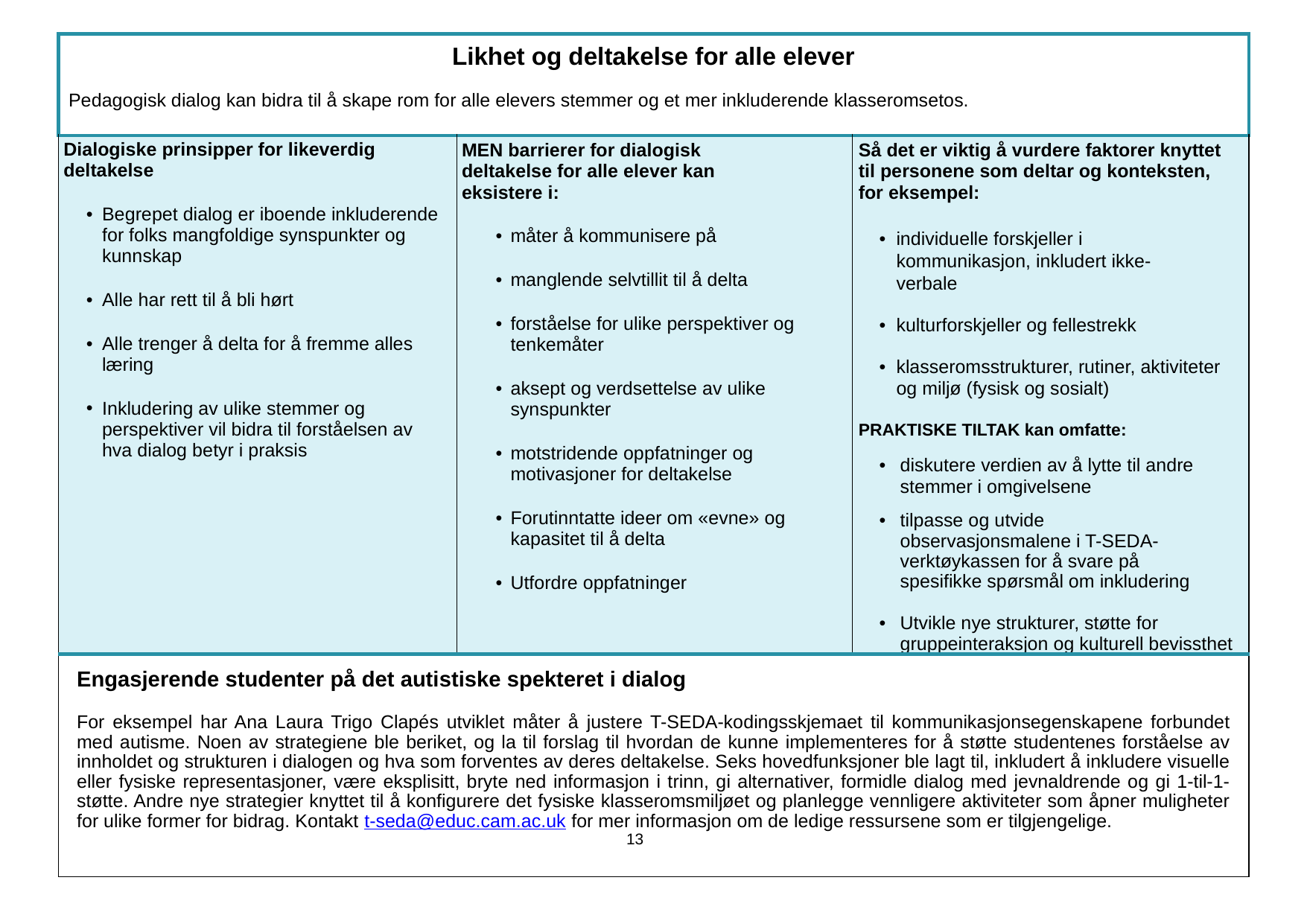

| Likhet og deltakelse for alle elever Pedagogisk dialog kan bidra til å skape rom for alle elevers stemmer og et mer inkluderende klasseromsetos. |  |  |
| --- | --- | --- |
| Dialogiske prinsipper for likeverdig deltakelse Begrepet dialog er iboende inkluderende for folks mangfoldige synspunkter og kunnskap Alle har rett til å bli hørt Alle trenger å delta for å fremme alles læring Inkludering av ulike stemmer og perspektiver vil bidra til forståelsen av hva dialog betyr i praksis | MEN barrierer for dialogisk deltakelse for alle elever kan eksistere i: måter å kommunisere på manglende selvtillit til å delta forståelse for ulike perspektiver og tenkemåter aksept og verdsettelse av ulike synspunkter motstridende oppfatninger og motivasjoner for deltakelse Forutinntatte ideer om «evne» og kapasitet til å delta Utfordre oppfatninger | Så det er viktig å vurdere faktorer knyttet til personene som deltar og konteksten, for eksempel: individuelle forskjeller i kommunikasjon, inkludert ikke-verbale kulturforskjeller og fellestrekk klasseromsstrukturer, rutiner, aktiviteter og miljø (fysisk og sosialt) PRAKTISKE TILTAK kan omfatte: diskutere verdien av å lytte til andre stemmer i omgivelsene tilpasse og utvide observasjonsmalene i T-SEDA-verktøykassen for å svare på spesifikke spørsmål om inkludering Utvikle nye strukturer, støtte for gruppeinteraksjon og kulturell bevissthet |
| Engasjerende studenter på det autistiske spekteret i dialog For eksempel har Ana Laura Trigo Clapés utviklet måter å justere T-SEDA-kodingsskjemaet til kommunikasjonsegenskapene forbundet med autisme. Noen av strategiene ble beriket, og la til forslag til hvordan de kunne implementeres for å støtte studentenes forståelse av innholdet og strukturen i dialogen og hva som forventes av deres deltakelse. Seks hovedfunksjoner ble lagt til, inkludert å inkludere visuelle eller fysiske representasjoner, være eksplisitt, bryte ned informasjon i trinn, gi alternativer, formidle dialog med jevnaldrende og gi 1-til-1-støtte. Andre nye strategier knyttet til å konfigurere det fysiske klasseromsmiljøet og planlegge vennligere aktiviteter som åpner muligheter for ulike former for bidrag. Kontakt t-seda@educ.cam.ac.uk for mer informasjon om de ledige ressursene som er tilgjengelige. 13 |  |  |